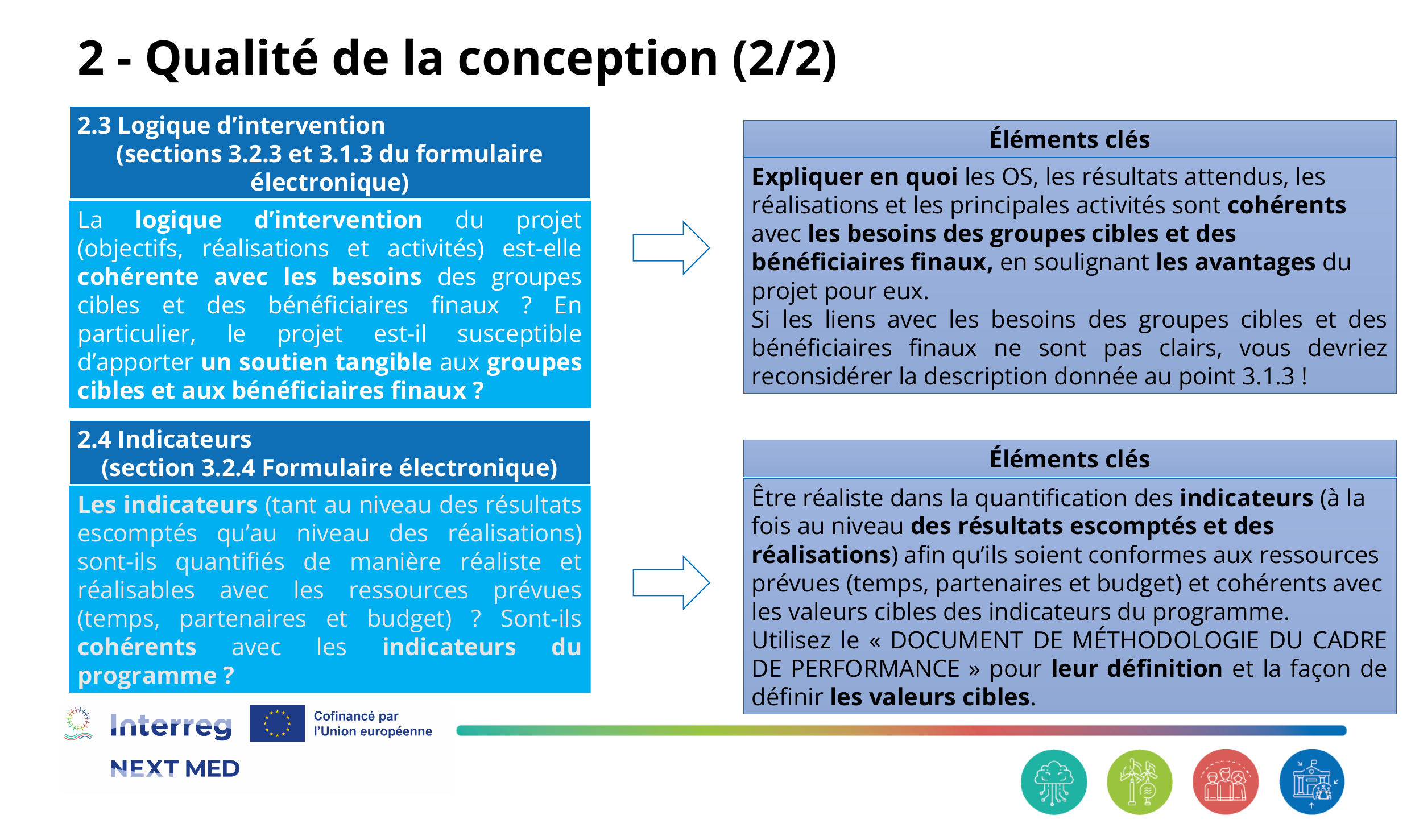

# 2 - Qualité de la conception (2/2)
2.3 Logique d’intervention
(sections 3.2.3 et 3.1.3 du formulaire électronique)
La logique d’intervention du projet (objectifs, réalisations et activités) est-elle cohérente avec les besoins des groupes cibles et des bénéficiaires finaux ? En particulier, le projet est-il susceptible d’apporter un soutien tangible aux groupes cibles et aux bénéficiaires finaux ?
Éléments clés
Expliquer en quoi les OS, les résultats attendus, les réalisations et les principales activités sont cohérents avec les besoins des groupes cibles et des bénéficiaires finaux, en soulignant les avantages du projet pour eux.
Si les liens avec les besoins des groupes cibles et des bénéficiaires finaux ne sont pas clairs, vous devriez reconsidérer la description donnée au point 3.1.3 !

2.4 Indicateurs
(section 3.2.4 Formulaire électronique)

Les indicateurs (tant au niveau des résultats escomptés qu’au niveau des réalisations) sont-ils quantifiés de manière réaliste et réalisables avec les ressources prévues (temps, partenaires et budget) ? Sont-ils cohérents avec les indicateurs du programme ?
Éléments clés
Être réaliste dans la quantification des indicateurs (à la fois au niveau des résultats escomptés et des réalisations) afin qu’ils soient conformes aux ressources prévues (temps, partenaires et budget) et cohérents avec les valeurs cibles des indicateurs du programme.
Utilisez le « DOCUMENT DE MÉTHODOLOGIE DU CADRE DE PERFORMANCE » pour leur définition et la façon de définir les valeurs cibles.